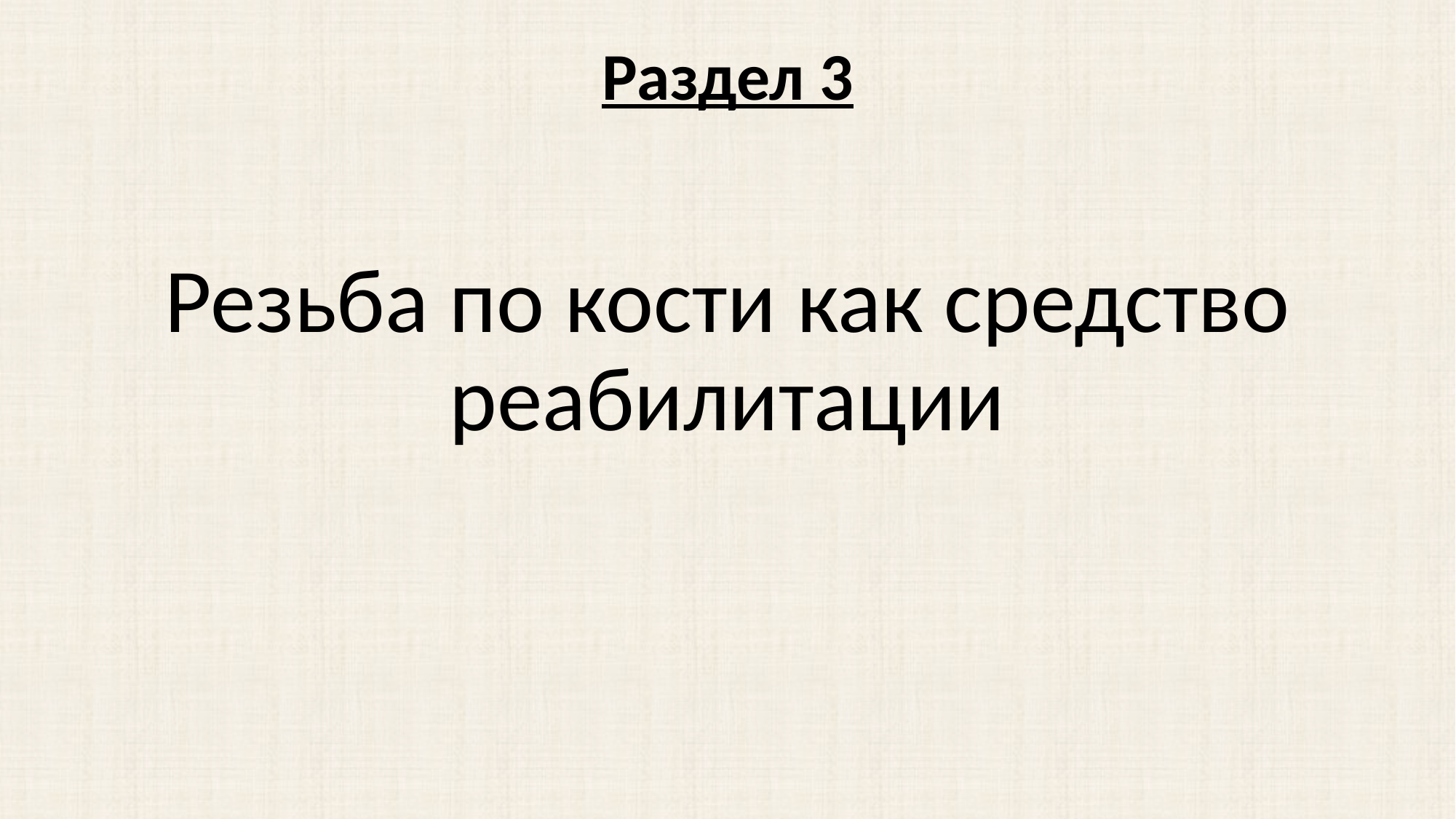

Раздел 3
# Резьба по кости как средство реабилитации